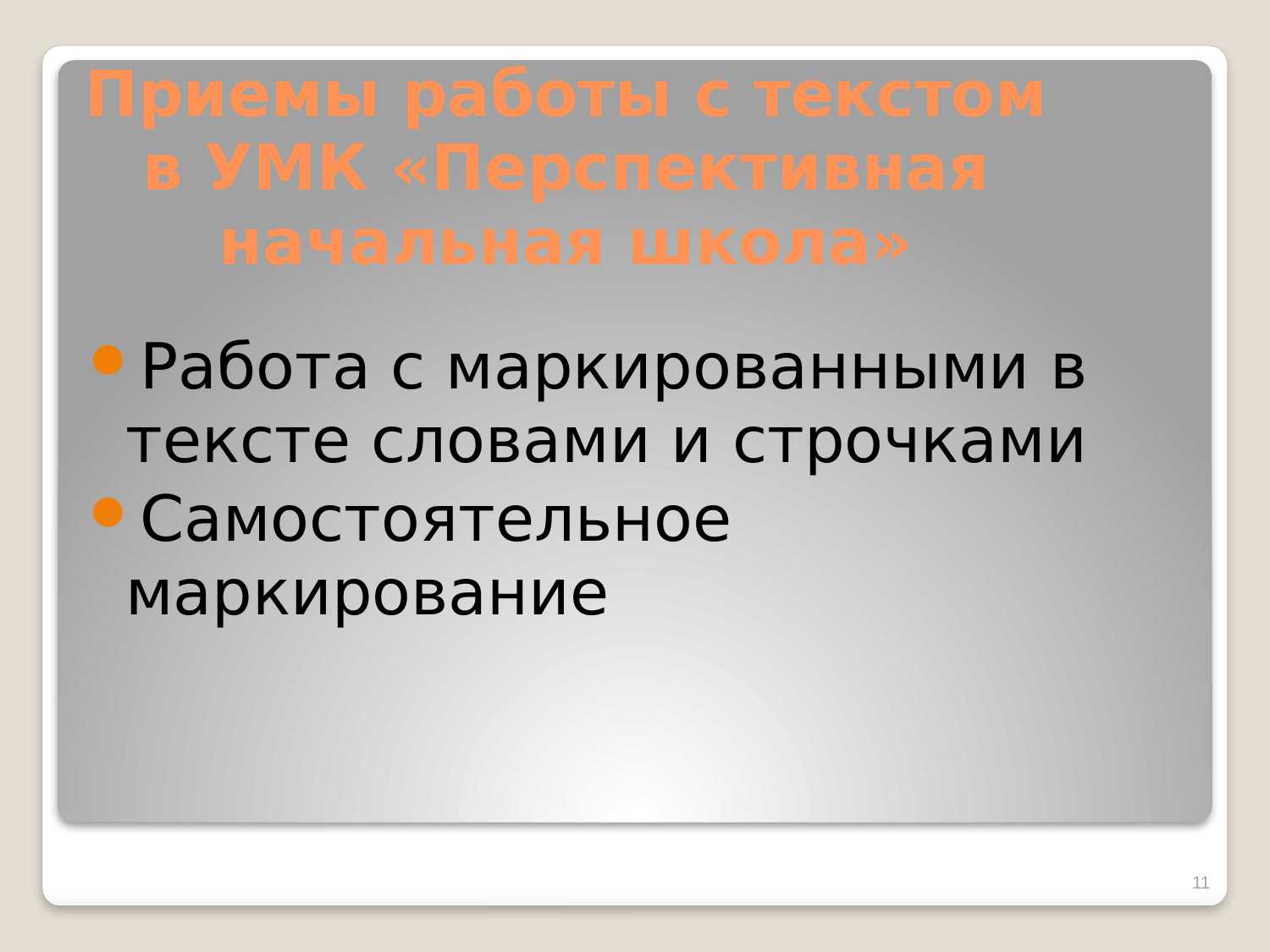

# Приемы работы с текстом в УМК «Перспективная начальная школа»
Работа с маркированными в тексте словами и строчками
Самостоятельное маркирование
11